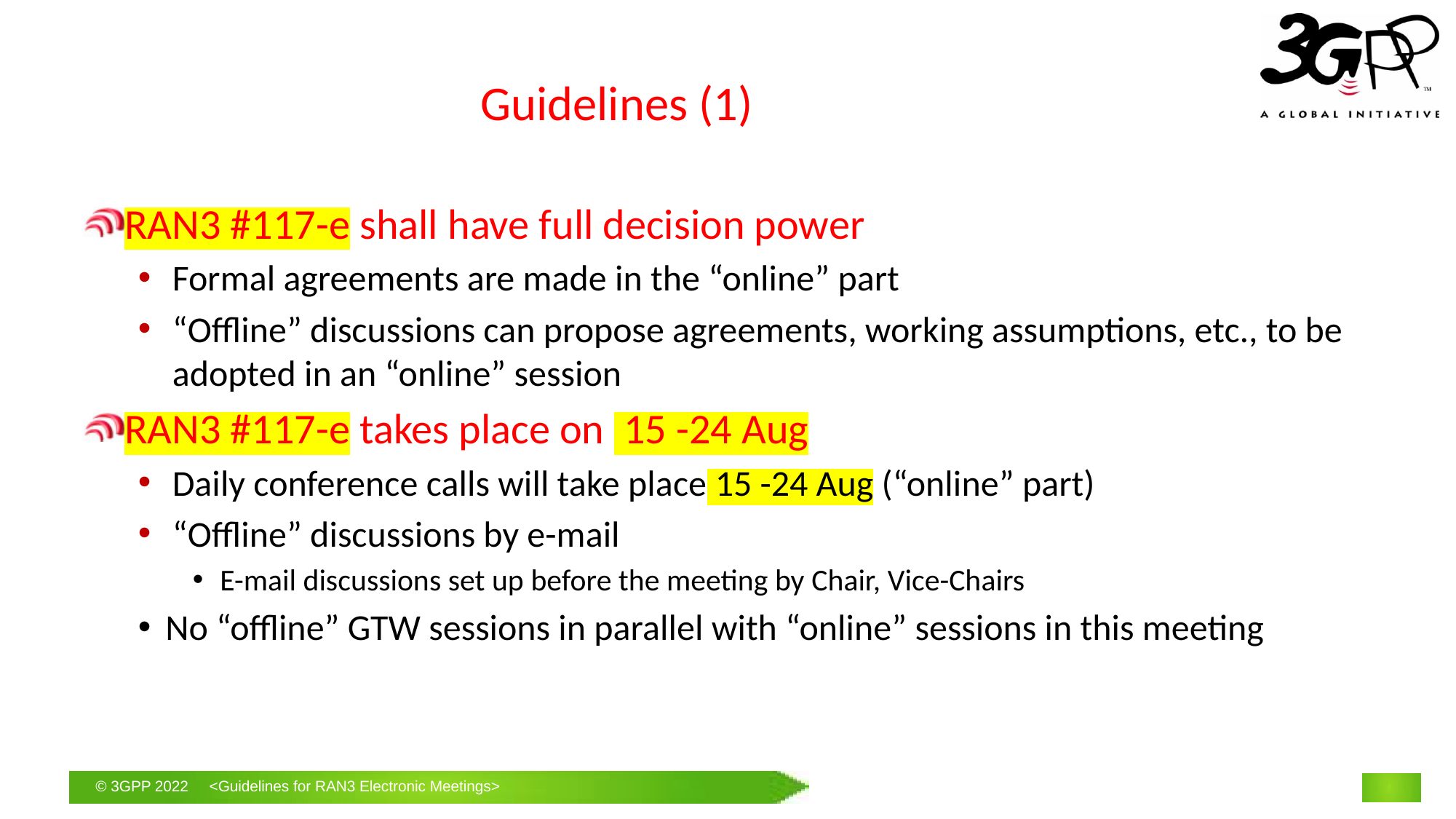

# Guidelines (1)
RAN3 #117-e shall have full decision power
Formal agreements are made in the “online” part
“Offline” discussions can propose agreements, working assumptions, etc., to be adopted in an “online” session
RAN3 #117-e takes place on  15 -24 Aug
Daily conference calls will take place 15 -24 Aug (“online” part)
“Offline” discussions by e-mail
E-mail discussions set up before the meeting by Chair, Vice-Chairs
No “offline” GTW sessions in parallel with “online” sessions in this meeting
5